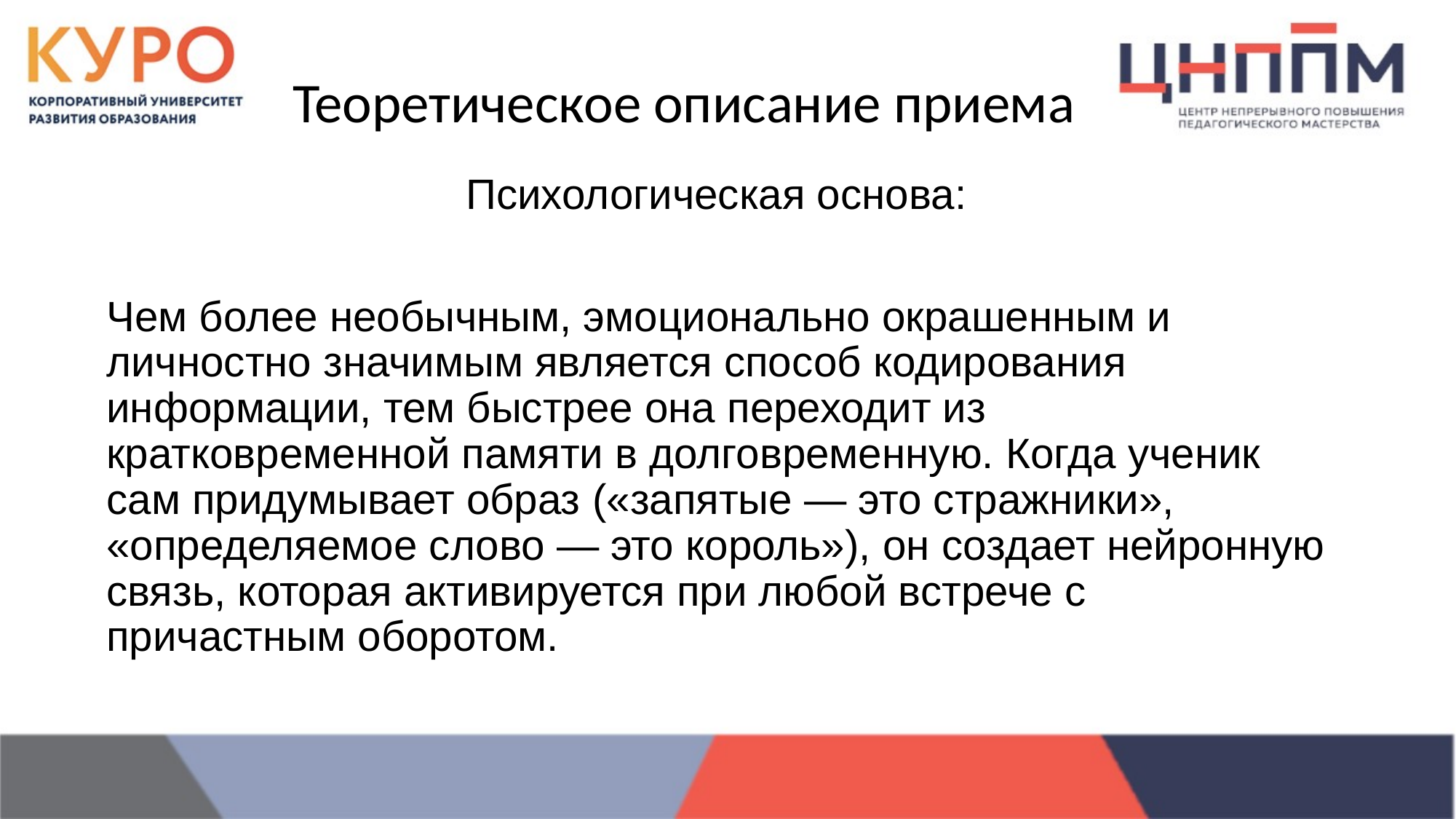

# Теоретическое описание приема
Психологическая основа:

Чем более необычным, эмоционально окрашенным и личностно значимым является способ кодирования информации, тем быстрее она переходит из кратковременной памяти в долговременную. Когда ученик сам придумывает образ («запятые — это стражники», «определяемое слово — это король»), он создает нейронную связь, которая активируется при любой встрече с причастным оборотом.